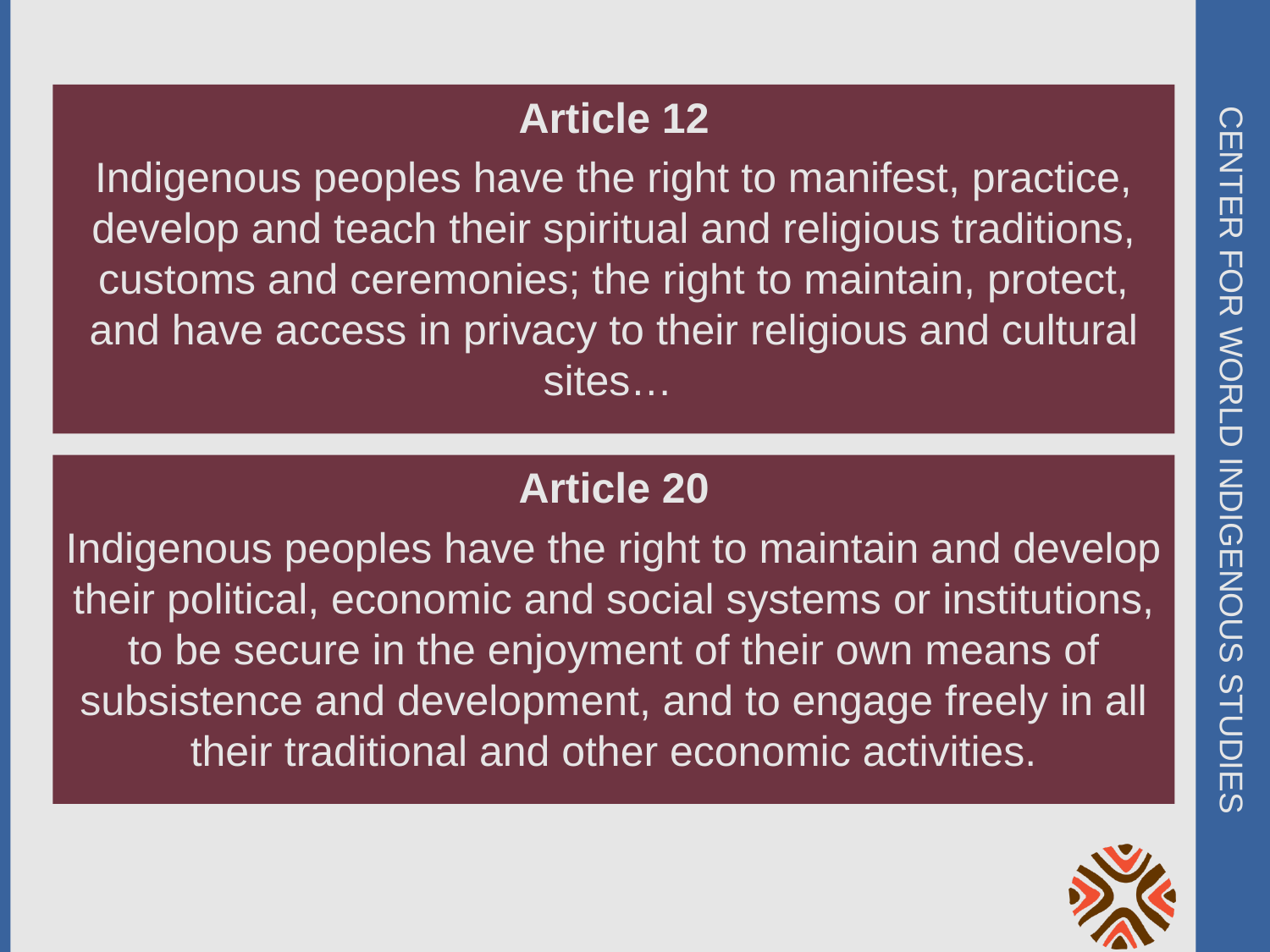

# Center for world indigenous studies
Article 12
Indigenous peoples have the right to manifest, practice, develop and teach their spiritual and religious traditions, customs and ceremonies; the right to maintain, protect, and have access in privacy to their religious and cultural sites…

Article 20
Indigenous peoples have the right to maintain and develop their political, economic and social systems or institutions, to be secure in the enjoyment of their own means of subsistence and development, and to engage freely in all their traditional and other economic activities.